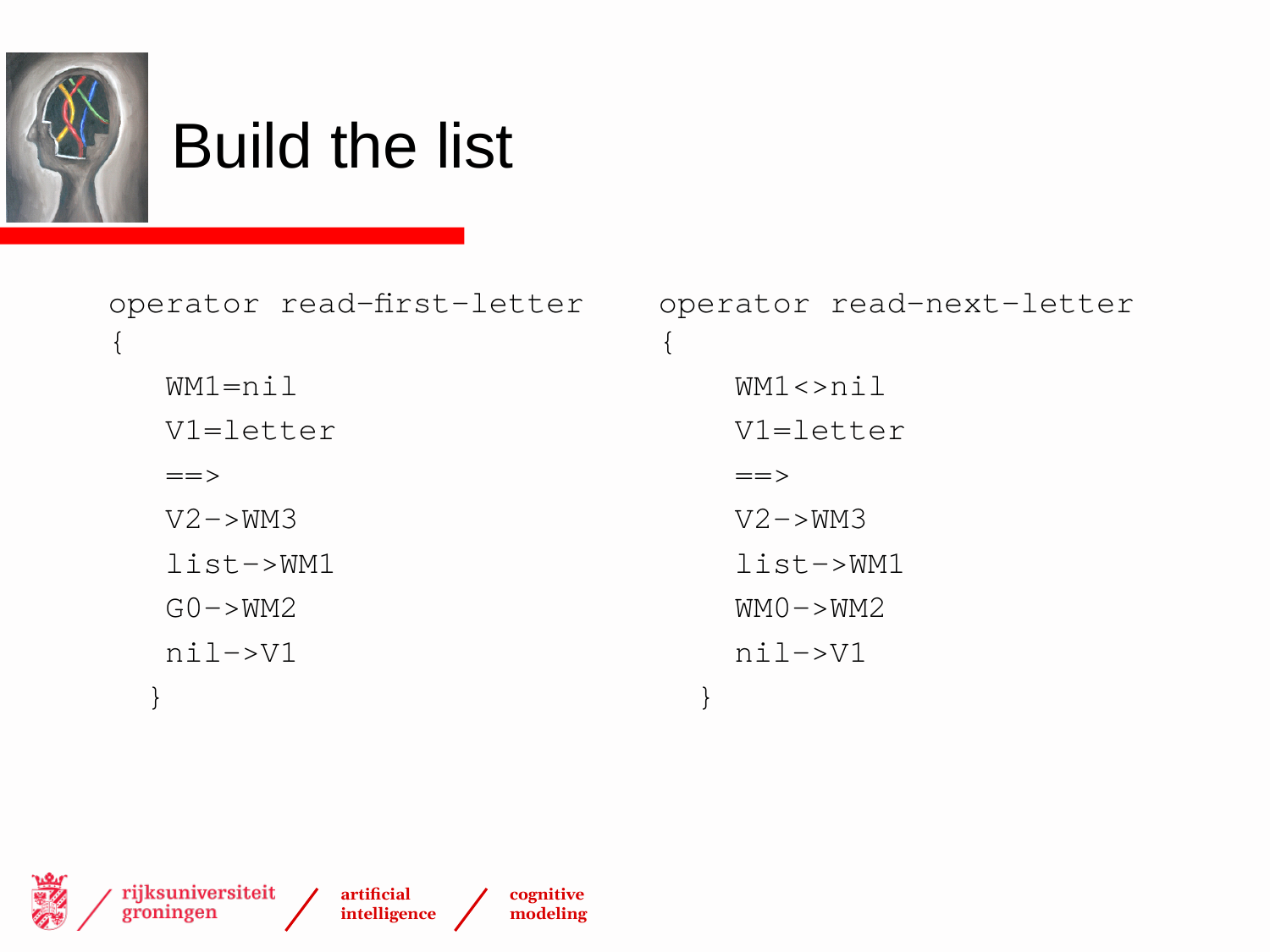

# Build the list
operator read-first-letter  {
   WM1=nil
   V1=letter
   ==>
   V2->WM3
   list->WM1
   G0->WM2
   nil->V1
  }

operator read-next-letter {
    WM1<>nil
    V1=letter
    ==>
    V2->WM3
    list->WM1
    WM0->WM2
    nil->V1
  }